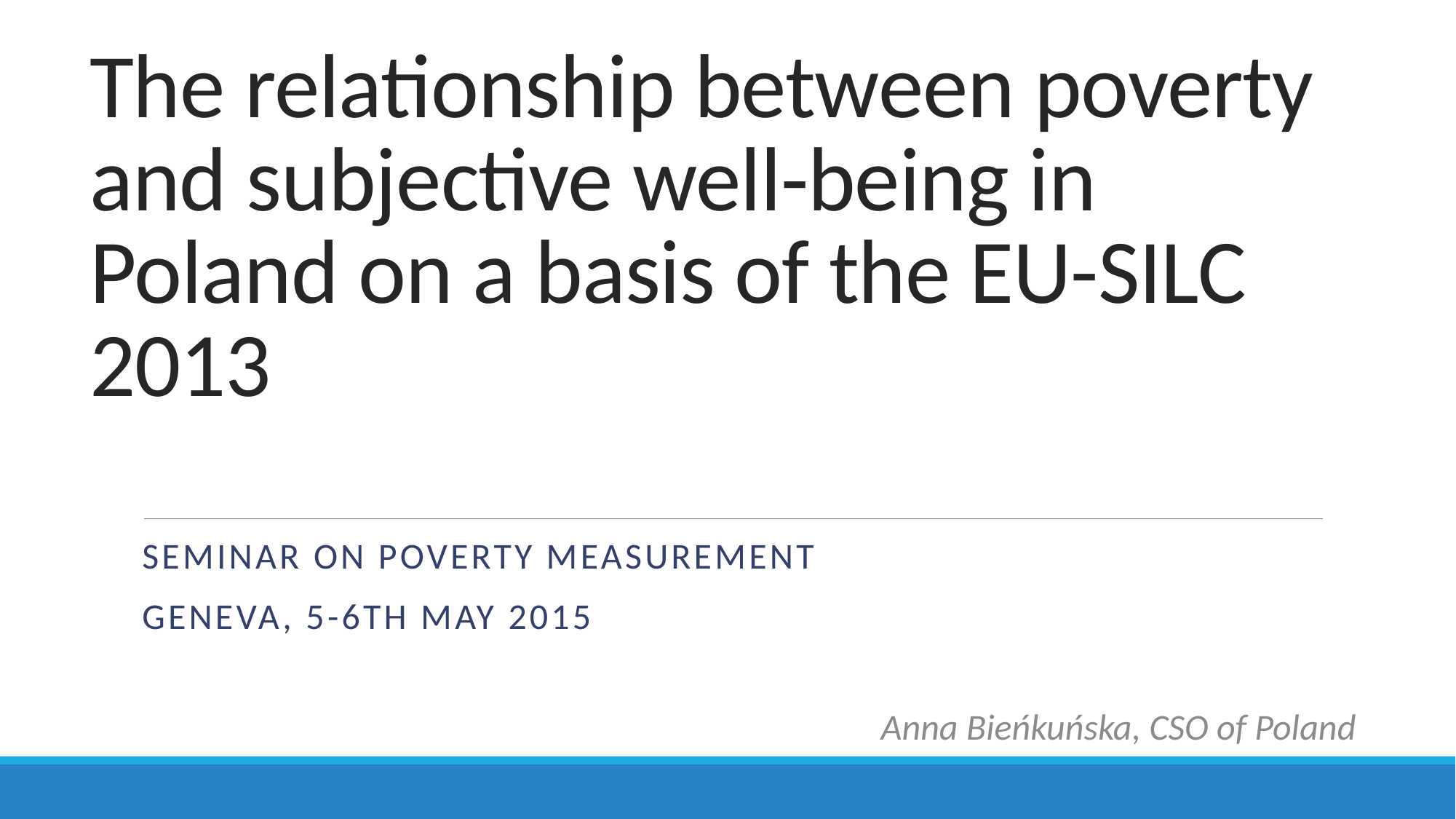

# The relationship between poverty and subjective well-being in Poland on a basis of the EU-SILC 2013
Seminar on Poverty Measurement
Geneva, 5-6th May 2015
Anna Bieńkuńska, CSO of Poland